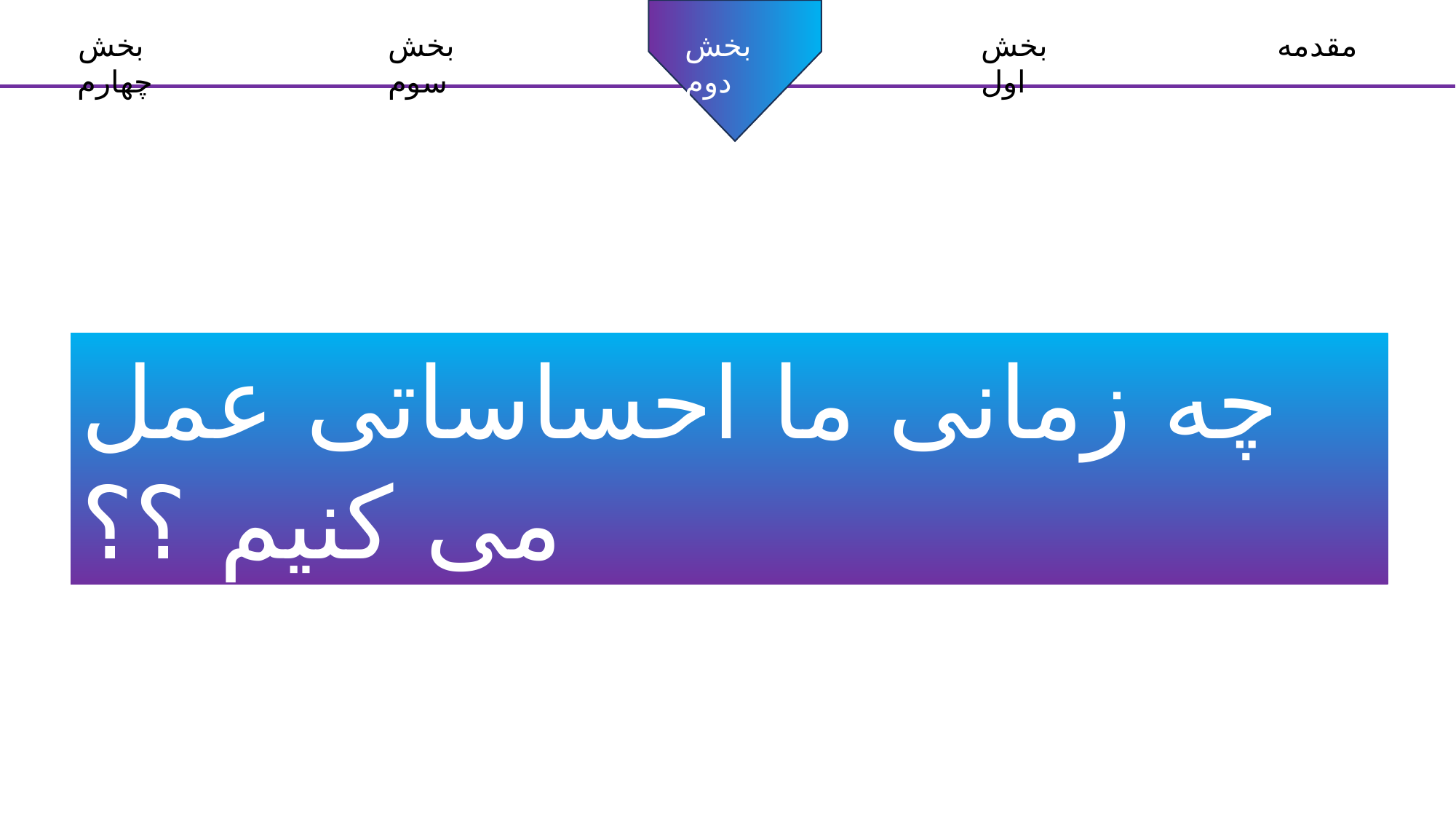

بخش چهارم
بخش سوم
بخش دوم
بخش اول
مقدمه
چه زمانی ما احساساتی عمل می کنیم ؟؟